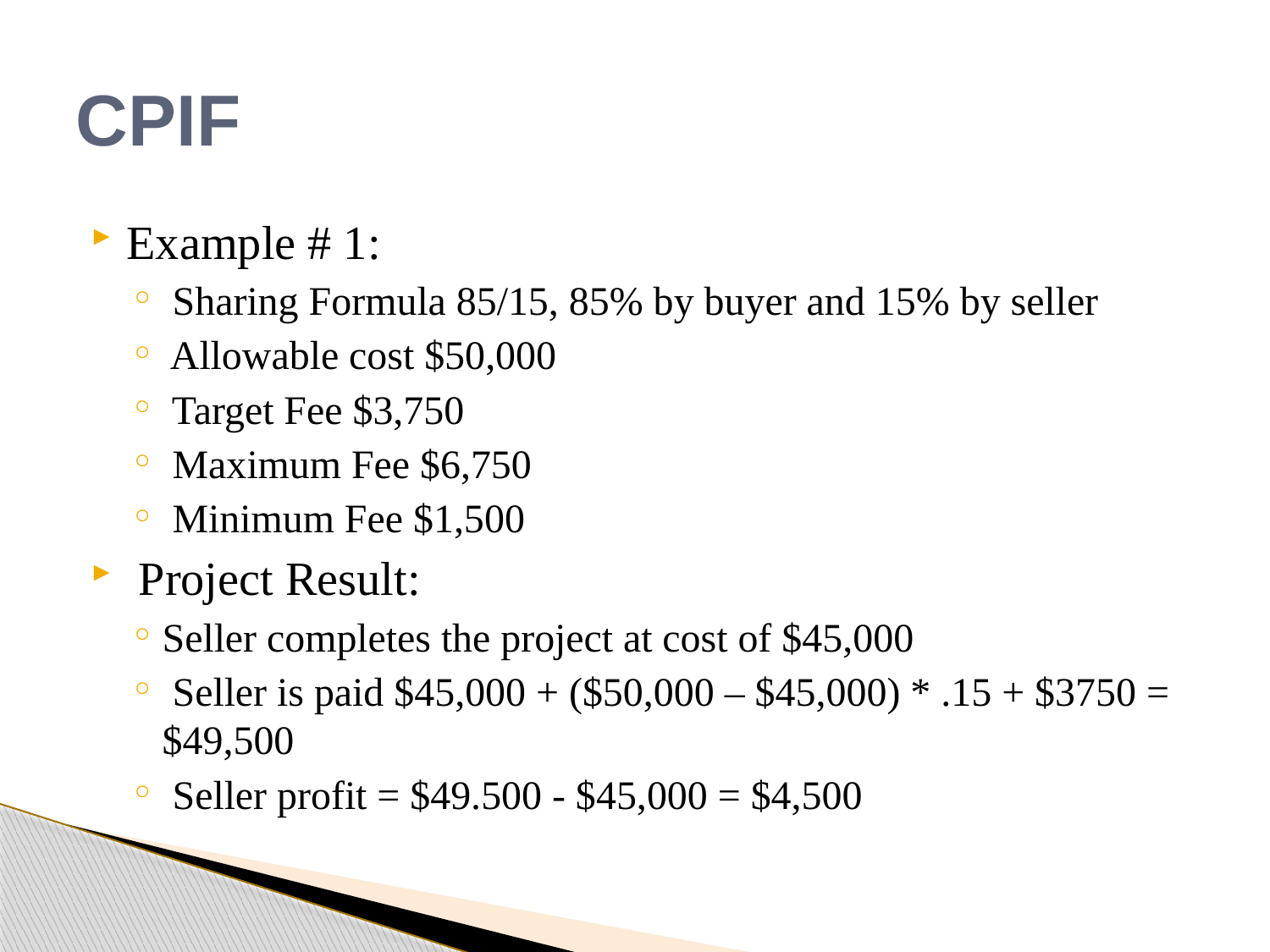

# CPIF
Example # 1:
 Sharing Formula 85/15, 85% by buyer and 15% by seller
 Allowable cost $50,000
 Target Fee $3,750
 Maximum Fee $6,750
 Minimum Fee $1,500
 Project Result:
Seller completes the project at cost of $45,000
 Seller is paid $45,000 + ($50,000 – $45,000) * .15 + $3750 = $49,500
 Seller profit = $49.500 - $45,000 = $4,500